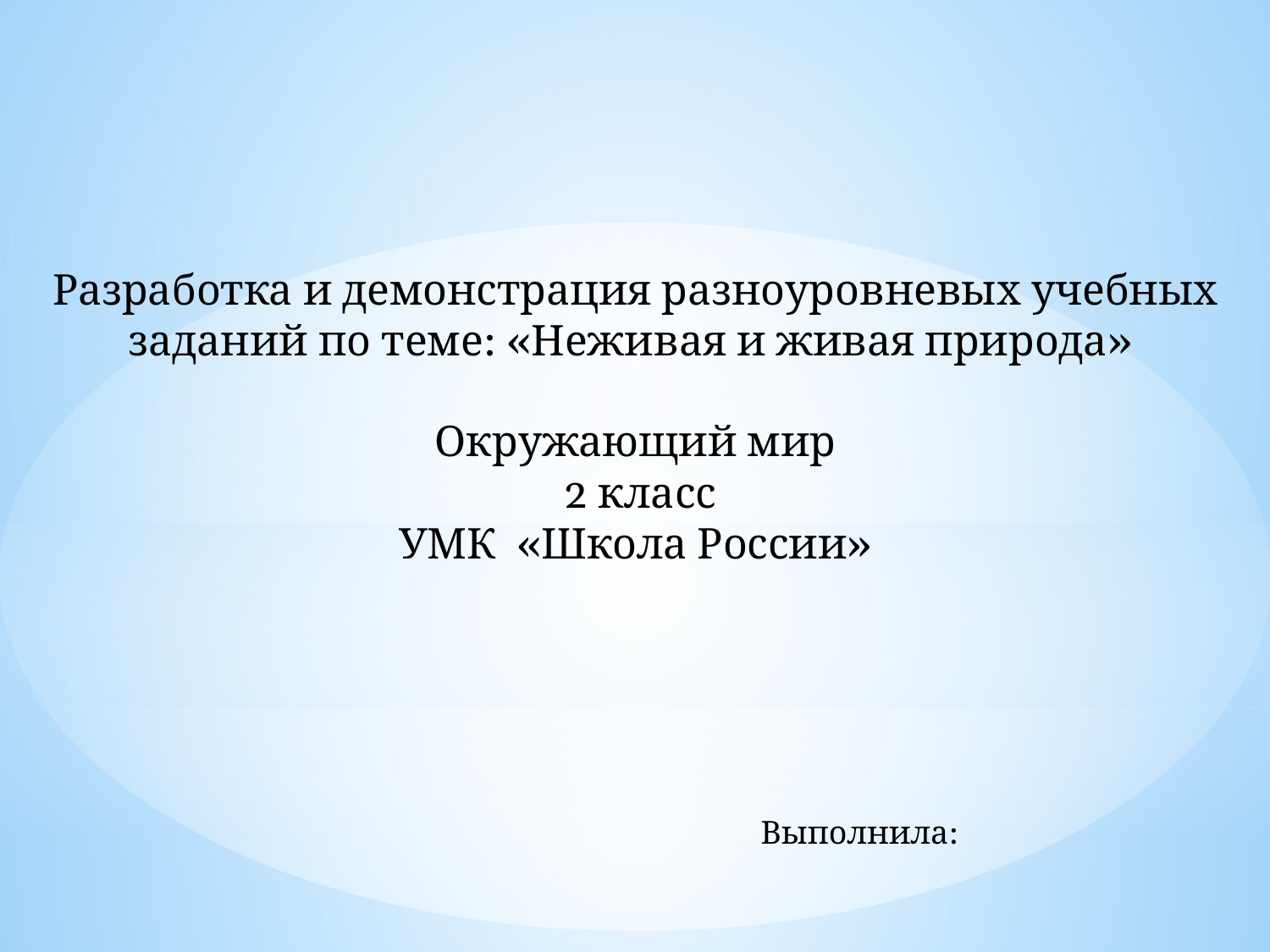

Разработка и демонстрация разноуровневых учебных заданий по теме: «Неживая и живая природа»

Окружающий мир
 2 класс
УМК  «Школа России»

Выполнила: